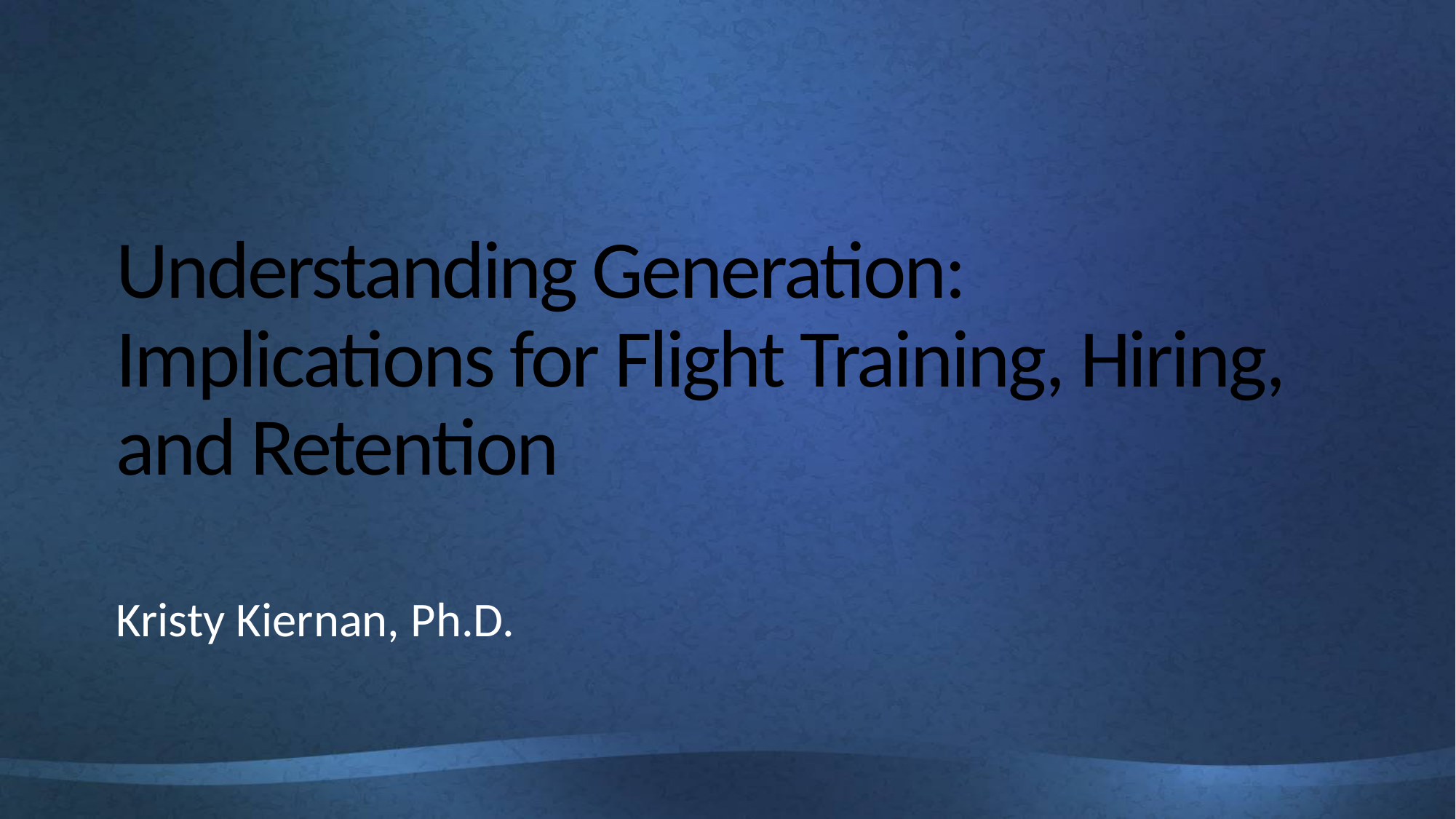

# Understanding Generation: Implications for Flight Training, Hiring, and Retention
Kristy Kiernan, Ph.D.